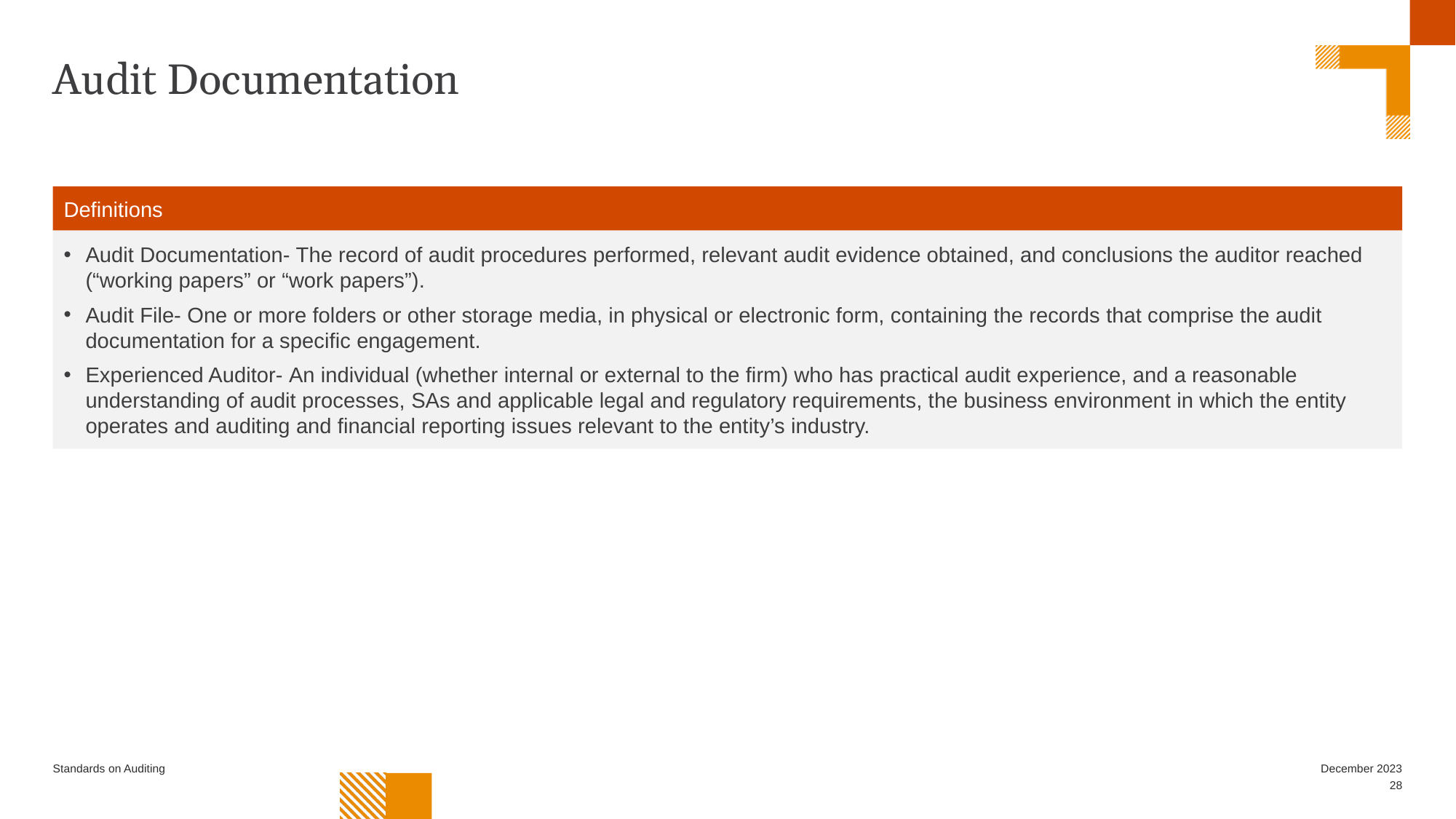

# Audit Documentation
Definitions
Audit Documentation- The record of audit procedures performed, relevant audit evidence obtained, and conclusions the auditor reached (“working papers” or “work papers”).
Audit File- One or more folders or other storage media, in physical or electronic form, containing the records that comprise the audit documentation for a specific engagement.
Experienced Auditor- An individual (whether internal or external to the firm) who has practical audit experience, and a reasonable understanding of audit processes, SAs and applicable legal and regulatory requirements, the business environment in which the entity operates and auditing and financial reporting issues relevant to the entity’s industry.
Standards on Auditing
December 2023
28